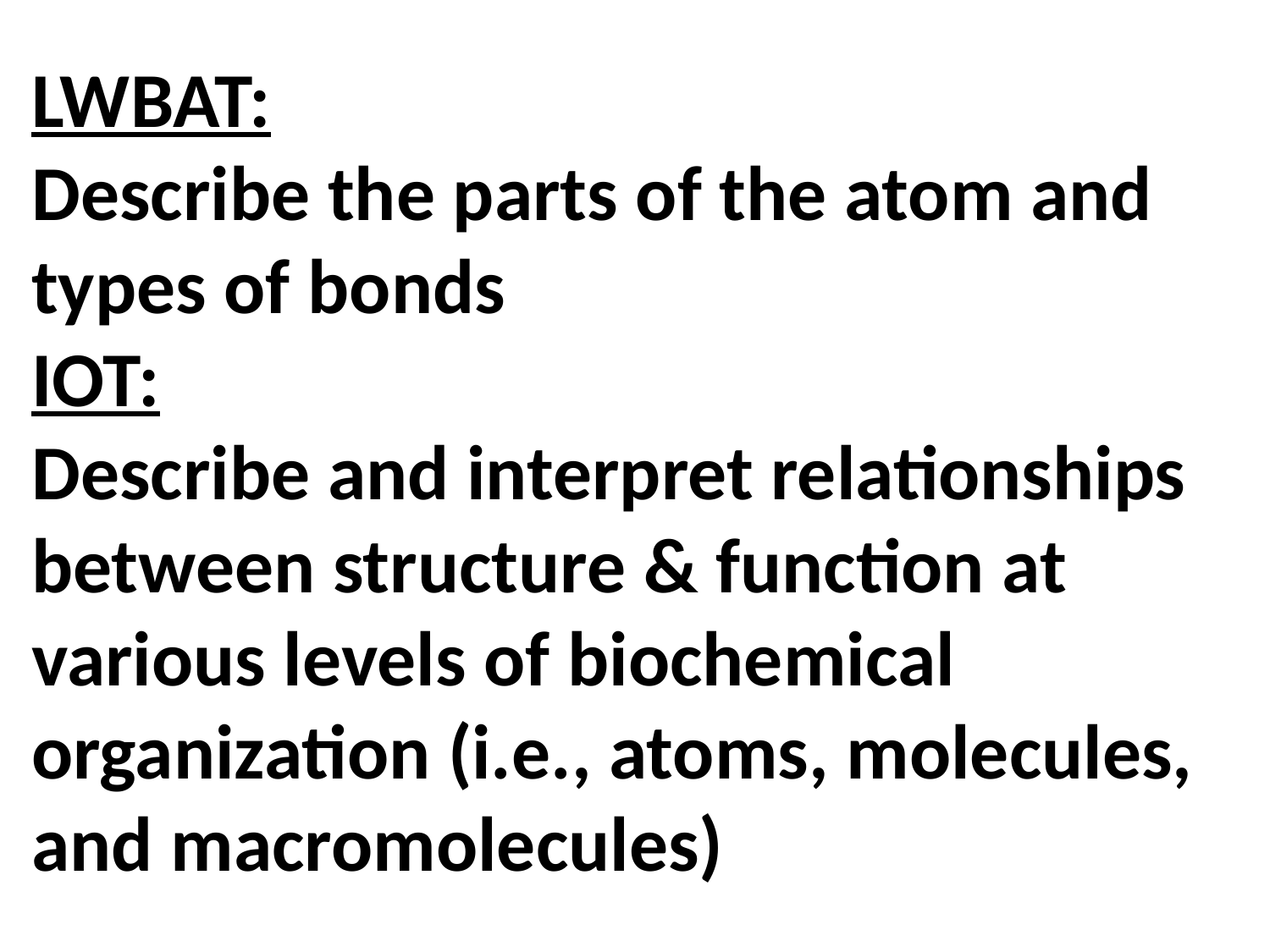

LWBAT:
Describe the parts of the atom and types of bonds
IOT:
Describe and interpret relationships between structure & function at various levels of biochemical organization (i.e., atoms, molecules, and macromolecules)